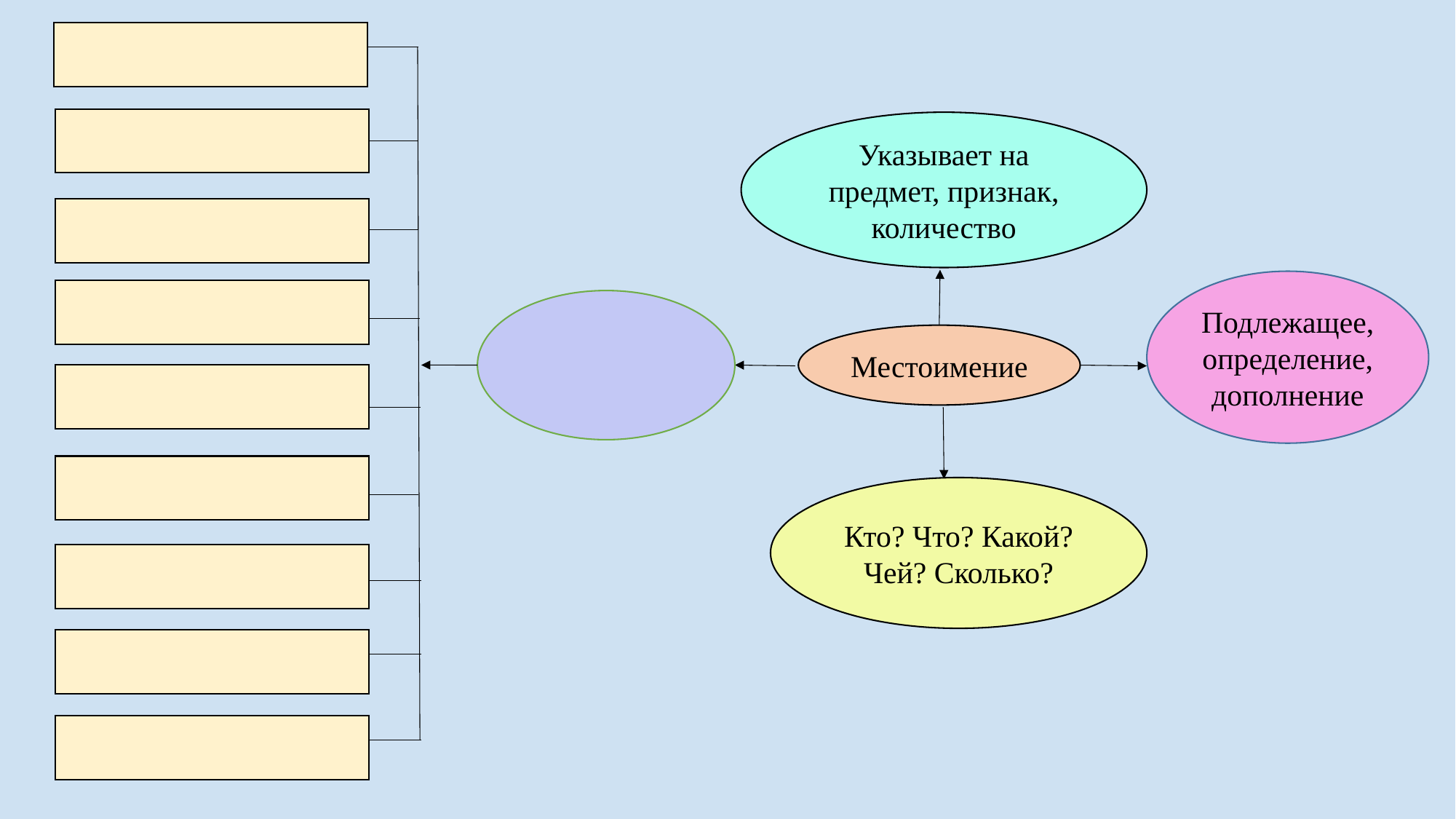

Указывает на предмет, признак, количество

Подлежащее, определение, дополнение

Местоимение

Кто? Что? Какой? Чей? Сколько?